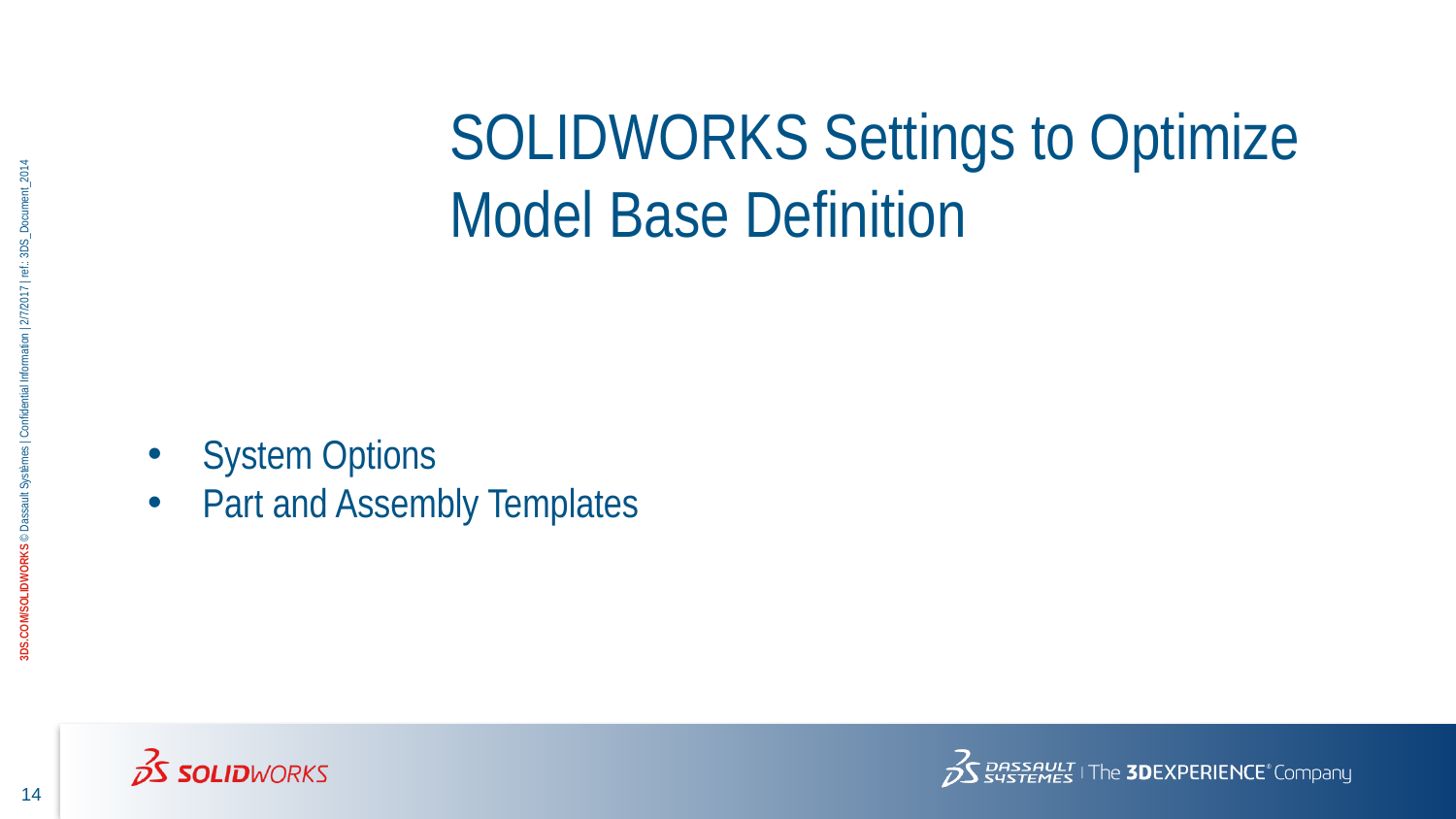

SOLIDWORKS Settings to Optimize Model Base Definition
System Options
Part and Assembly Templates